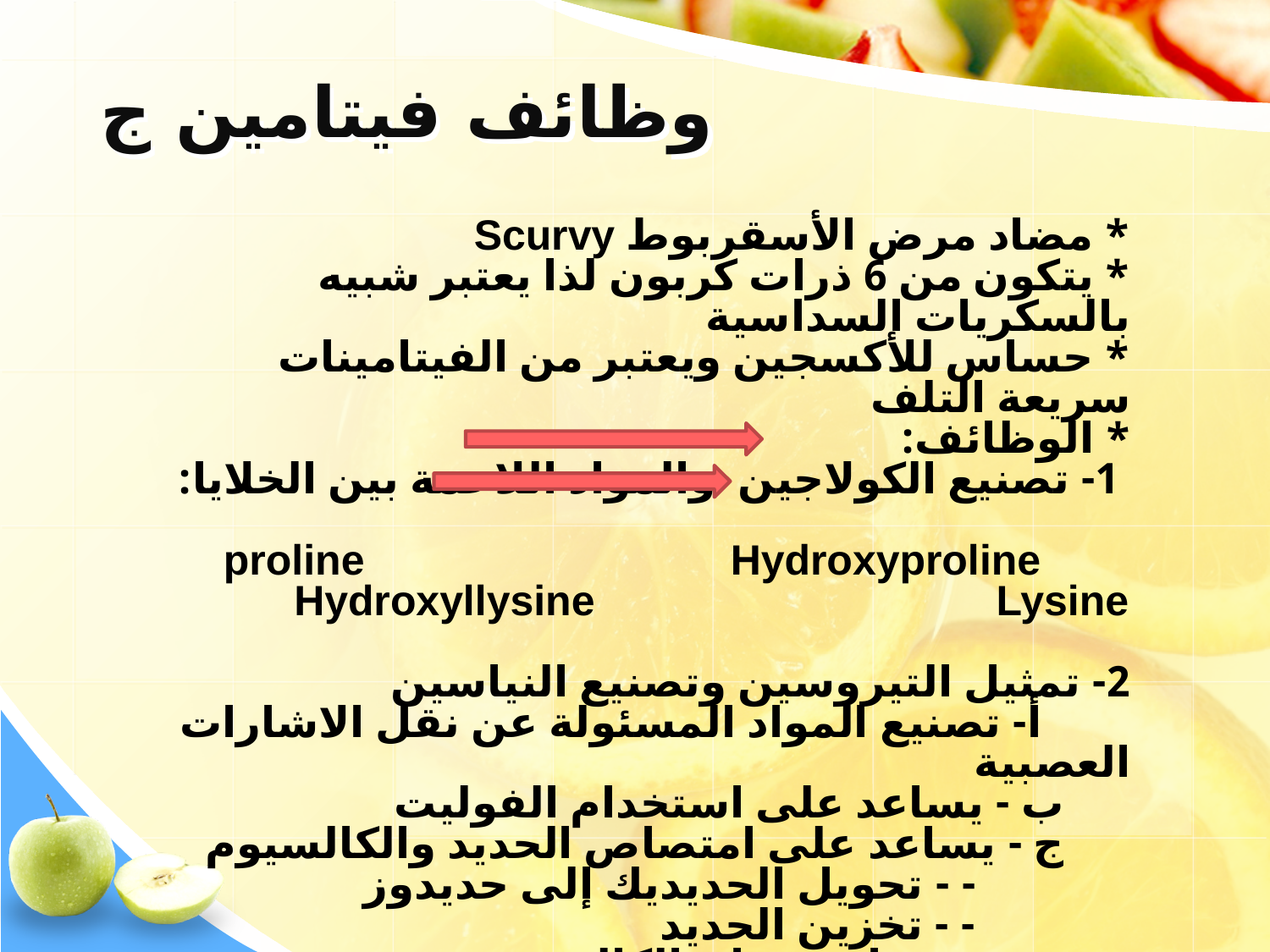

# وظائف فيتامين ج
* مضاد مرض الأسقربوط Scurvy
* يتكون من 6 ذرات كربون لذا يعتبر شبيه بالسكريات السداسية
* حساس للأكسجين ويعتبر من الفيتامينات سريعة التلف
* الوظائف:
 1- تصنيع الكولاجين  والمواد اللاحمة بين الخلايا:                                                                                                 proline                               Hydroxyproline
Hydroxyllysine                                  Lysine

2- تمثيل التيروسين وتصنيع النياسين
        أ- تصنيع المواد المسئولة عن نقل الاشارات العصبية
      ب - يساعد على استخدام الفوليت
      ج - يساعد على امتصاص الحديد والكالسيوم
              - - تحويل الحديديك إلى حديدوز
              - - تخزين الحديد
              - - زيادة ذوبان الكالسيوم